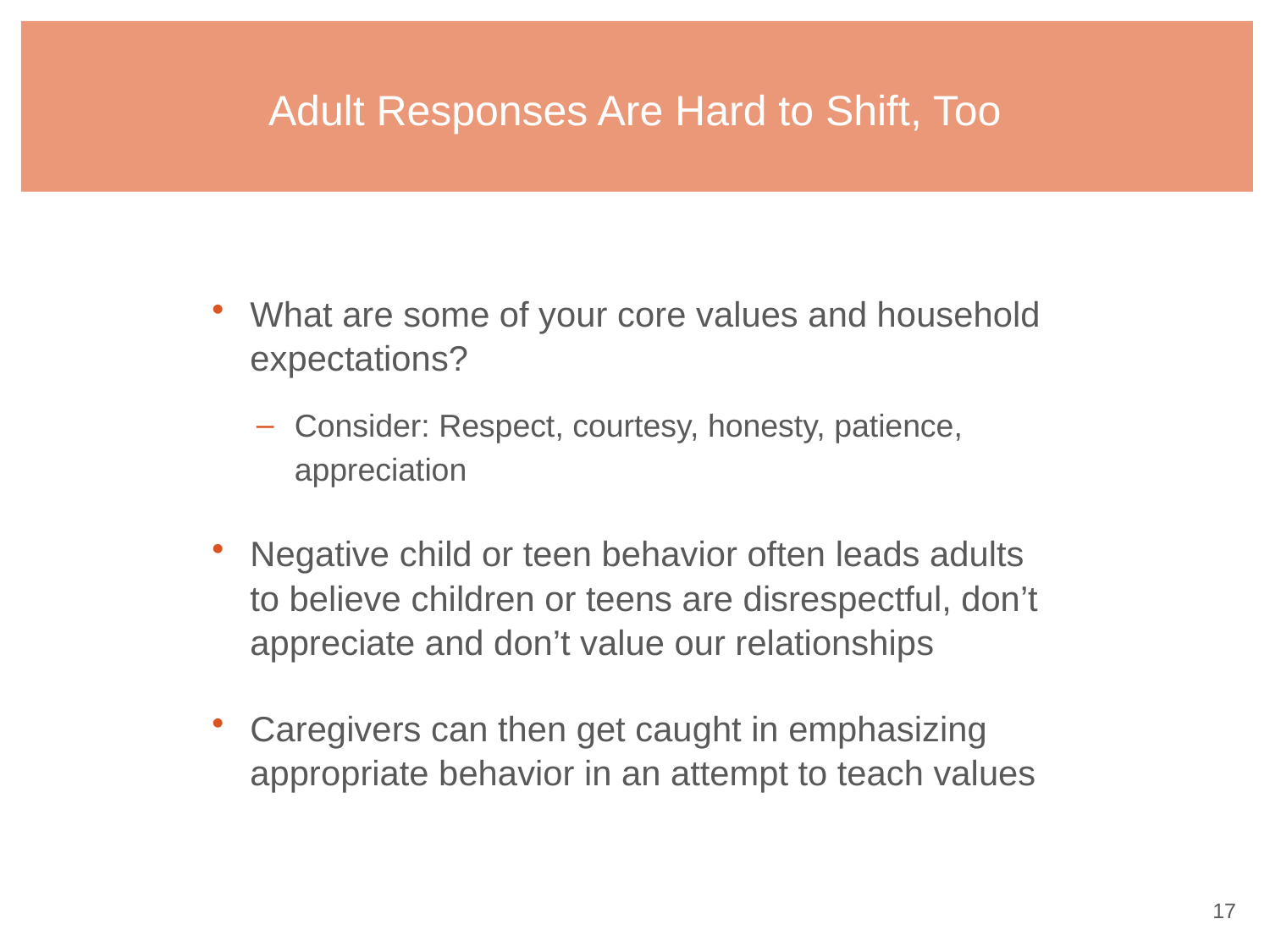

# Adult Responses Are Hard to Shift, Too
What are some of your core values and household expectations?
Consider: Respect, courtesy, honesty, patience, appreciation
Negative child or teen behavior often leads adults to believe children or teens are disrespectful, don’t appreciate and don’t value our relationships
Caregivers can then get caught in emphasizing appropriate behavior in an attempt to teach values
17